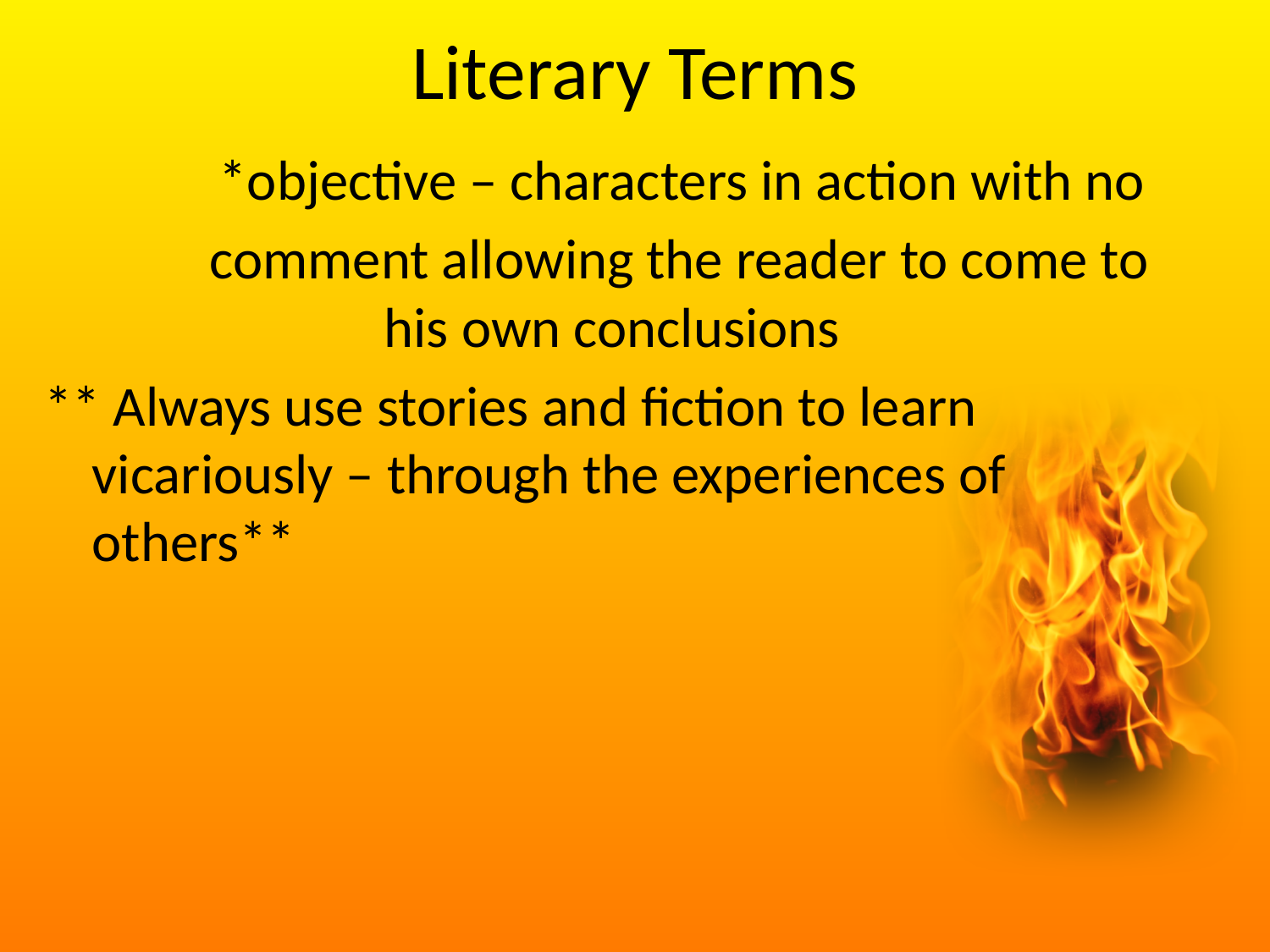

# Literary Terms
		*objective – characters in action with no
             comment allowing the reader to come to 	  	   his own conclusions
** Always use stories and fiction to learn vicariously – through the experiences of others**